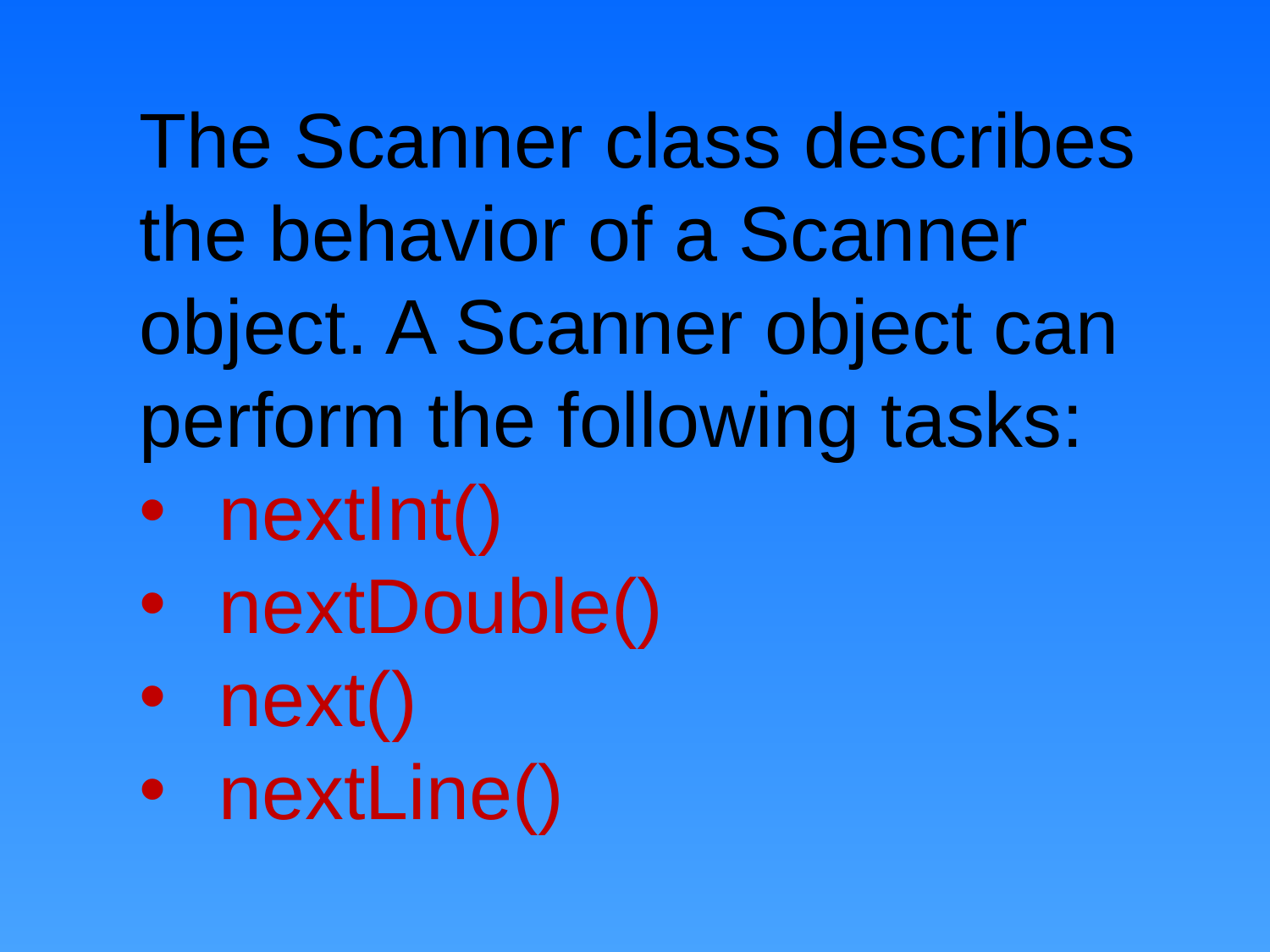

The Scanner class describes the behavior of a Scanner object. A Scanner object can perform the following tasks:
nextInt()
nextDouble()
next()
nextLine()